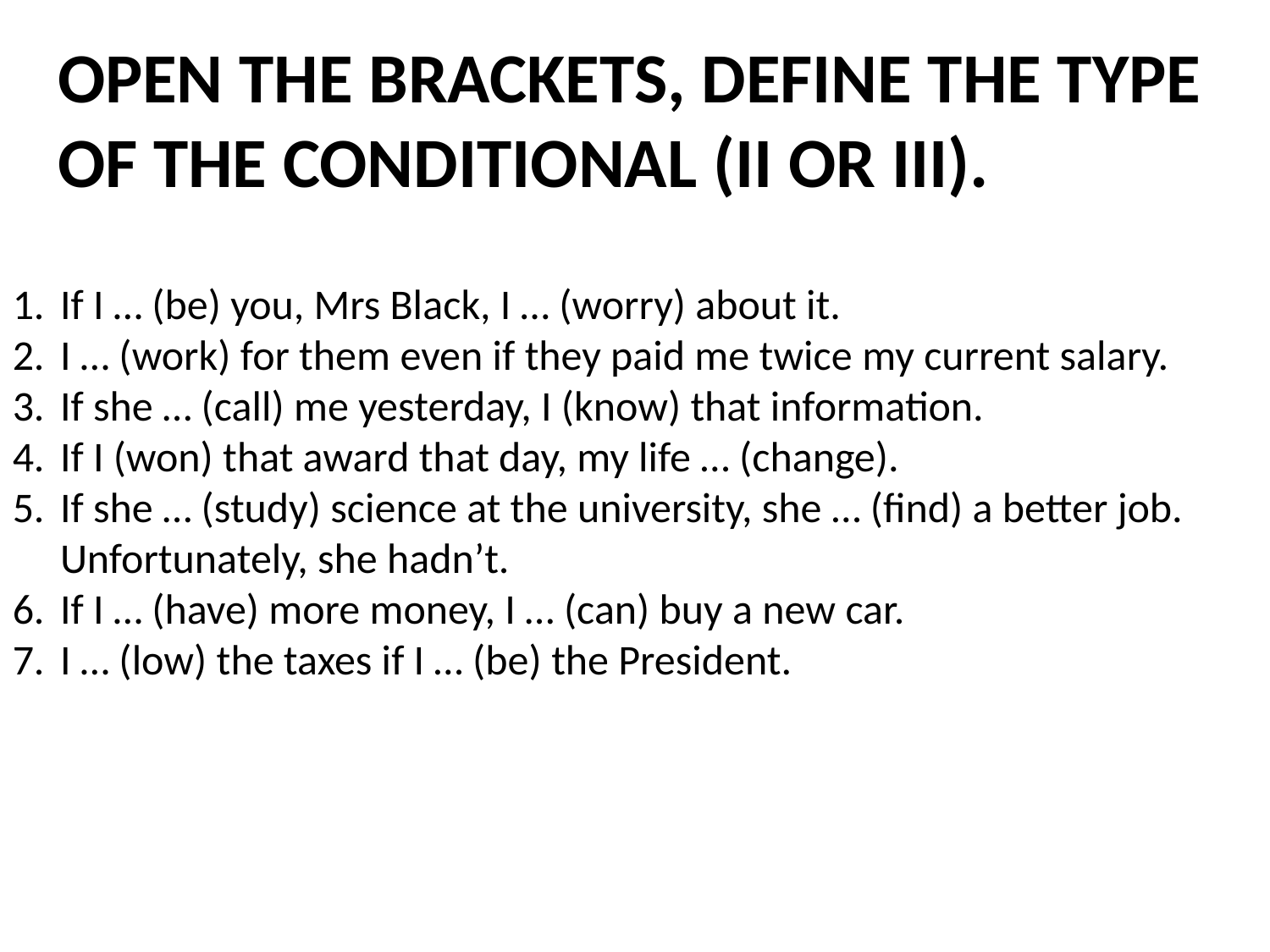

# Open the brackets, define the type of the conditional (II or III).
If I … (be) you, Mrs Black, I … (worry) about it.
I … (work) for them even if they paid me twice my current salary.
If she … (call) me yesterday, I (know) that information.
If I (won) that award that day, my life … (change).
If she … (study) science at the university, she … (find) a better job. Unfortunately, she hadn’t.
If I … (have) more money, I … (can) buy a new car.
I … (low) the taxes if I … (be) the President.